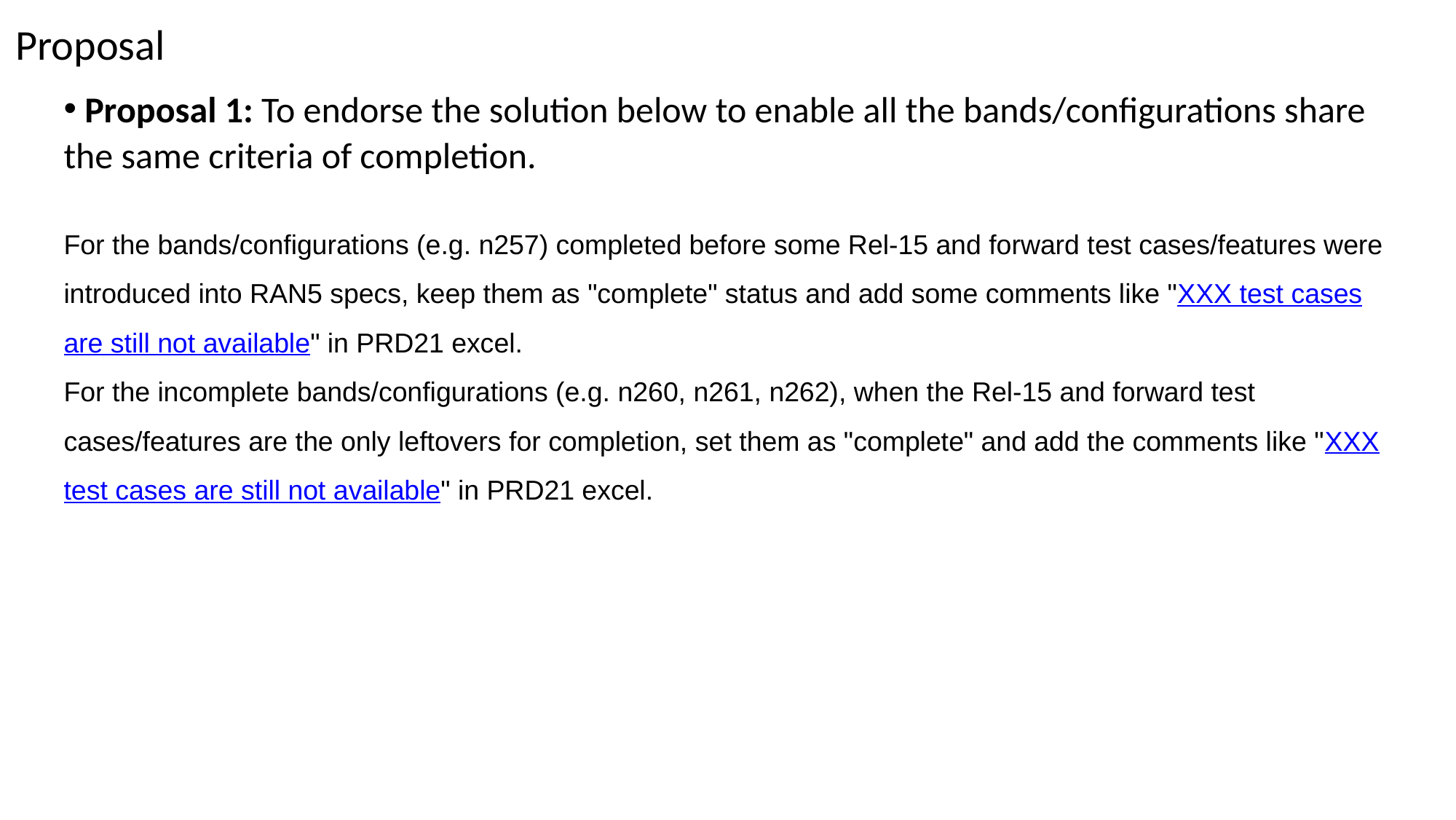

# Proposal
 Proposal 1: To endorse the solution below to enable all the bands/configurations share the same criteria of completion.
For the bands/configurations (e.g. n257) completed before some Rel-15 and forward test cases/features were introduced into RAN5 specs, keep them as "complete" status and add some comments like "XXX test cases are still not available" in PRD21 excel.
For the incomplete bands/configurations (e.g. n260, n261, n262), when the Rel-15 and forward test cases/features are the only leftovers for completion, set them as "complete" and add the comments like "XXX test cases are still not available" in PRD21 excel.